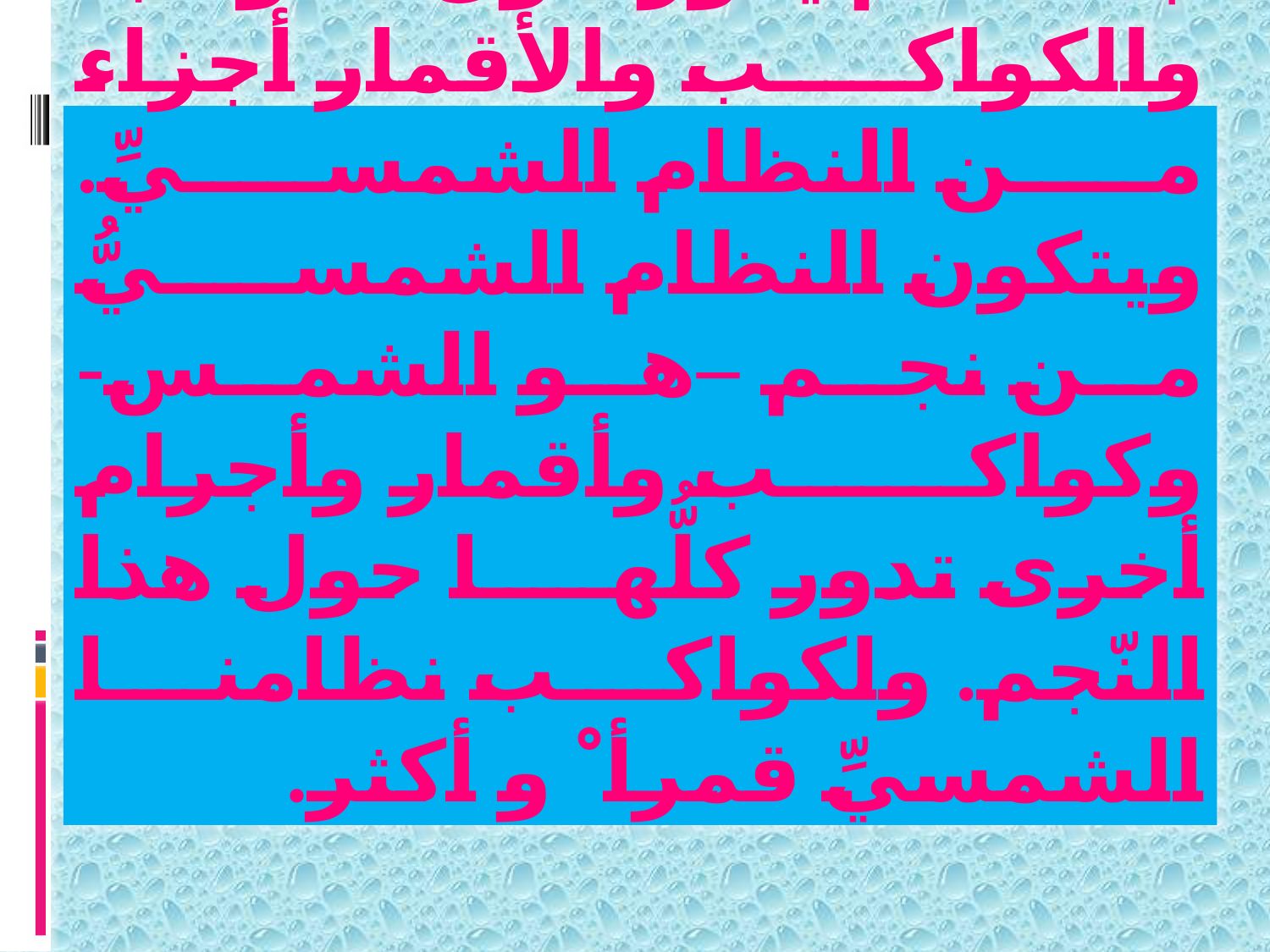

الكوكب جسم ُ كرويٌّ كبير يدور حول نجم. والقمر جسم يدور حول الكوكب. والكواكب والأقمار أجزاء من النظام الشمسيِّ. ويتكون النظام الشمسيُّ من نجم –هو الشمس- وكواكب وأقمار وأجرام أخرى تدور كلُّها حول هذا النّجم. ولكواكب نظامنا الشمسيِّ قمرأ ْ و أكثر.